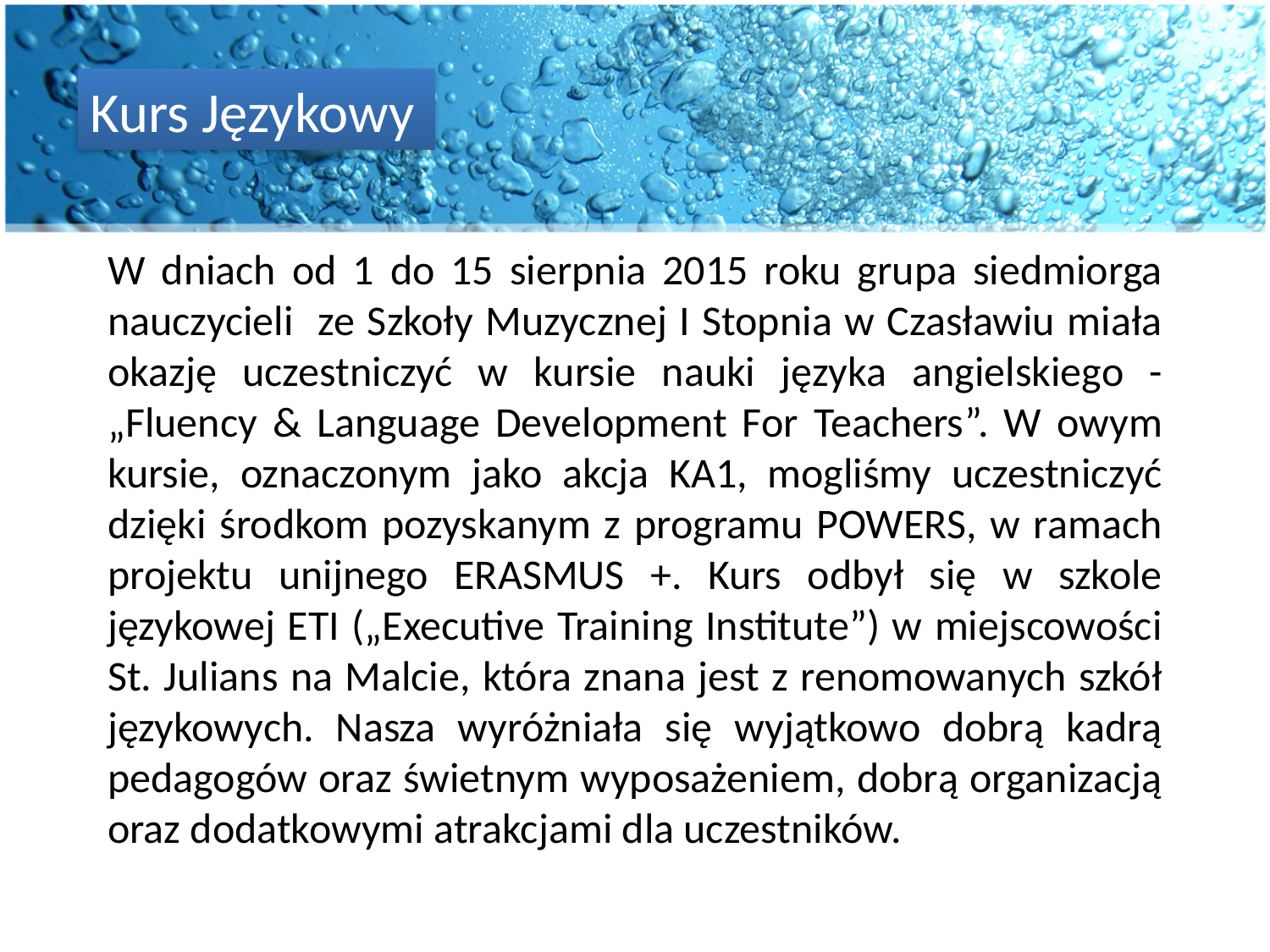

Kurs Językowy
W dniach od 1 do 15 sierpnia 2015 roku grupa siedmiorga nauczycieli  ze Szkoły Muzycznej I Stopnia w Czasławiu miała okazję uczestniczyć w kursie nauki języka angielskiego - „Fluency & Language Development For Teachers”. W owym kursie, oznaczonym jako akcja KA1, mogliśmy uczestniczyć dzięki środkom pozyskanym z programu POWERS, w ramach projektu unijnego ERASMUS +. Kurs odbył się w szkole językowej ETI („Executive Training Institute”) w miejscowości St. Julians na Malcie, która znana jest z renomowanych szkół językowych. Nasza wyróżniała się wyjątkowo dobrą kadrą pedagogów oraz świetnym wyposażeniem, dobrą organizacją oraz dodatkowymi atrakcjami dla uczestników.